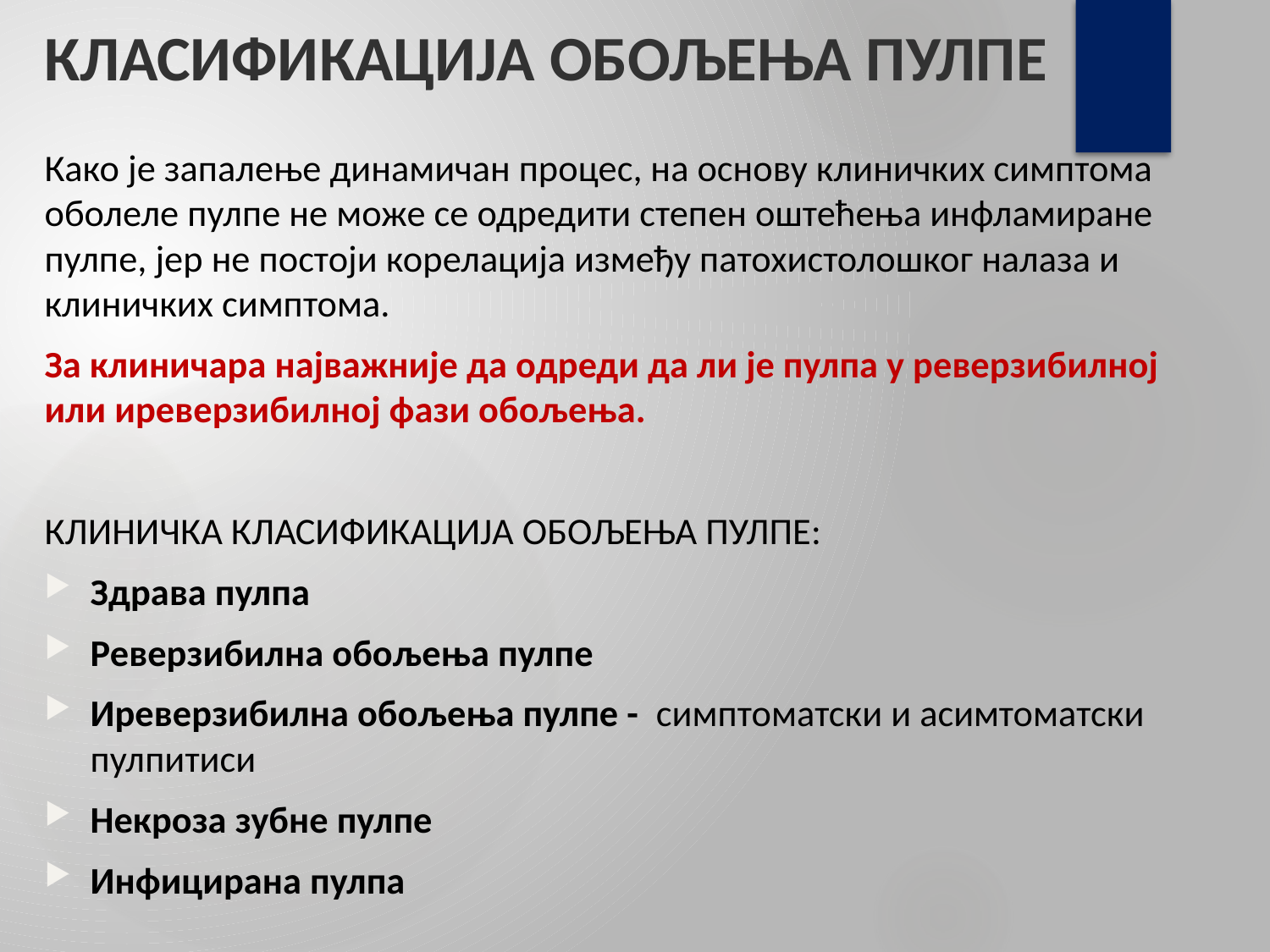

# КЛАСИФИКАЦИЈА ОБОЉЕЊА ПУЛПЕ
Како је запалење динамичан процес, на основу клиничких симптома оболеле пулпе не може се одредити степен оштећења инфламиране пулпе, јер не постоји корелација између патохистолошког налаза и клиничких симптома.
За клиничара најважније да одреди да ли је пулпа у реверзибилној или иреверзибилној фази обољења.

КЛИНИЧКА КЛАСИФИКАЦИЈА ОБОЉЕЊА ПУЛПЕ:
Здрава пулпа
Реверзибилна обољења пулпе
Иреверзибилна обољења пулпе -  симптоматски и асимтоматски пулпитиси
Некроза зубне пулпе
Инфицирана пулпа